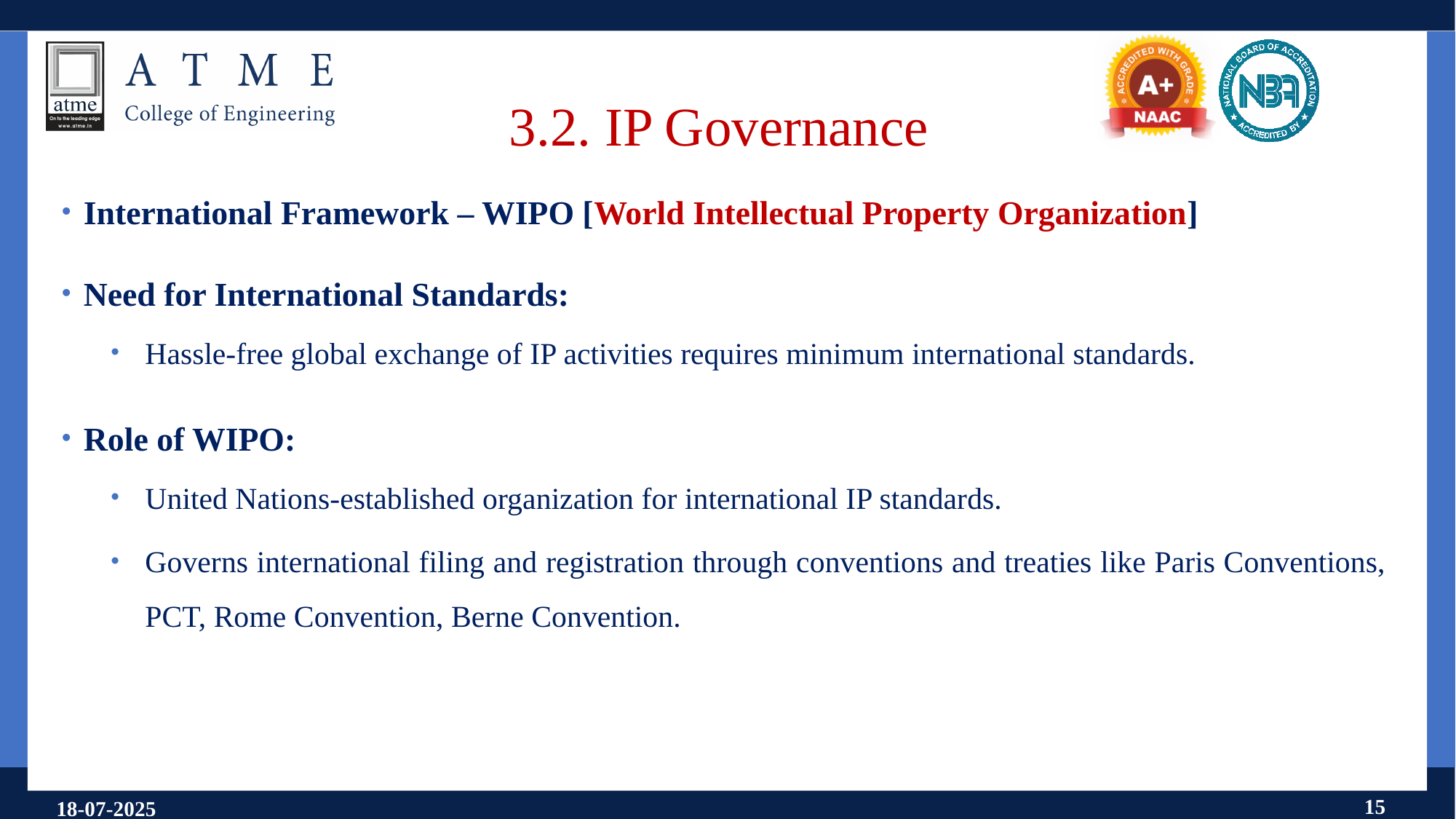

# 3.2. IP Governance
International Framework – WIPO [World Intellectual Property Organization]
Need for International Standards:
Hassle-free global exchange of IP activities requires minimum international standards.
Role of WIPO:
United Nations-established organization for international IP standards.
Governs international filing and registration through conventions and treaties like Paris Conventions, PCT, Rome Convention, Berne Convention.
15
18-07-2025